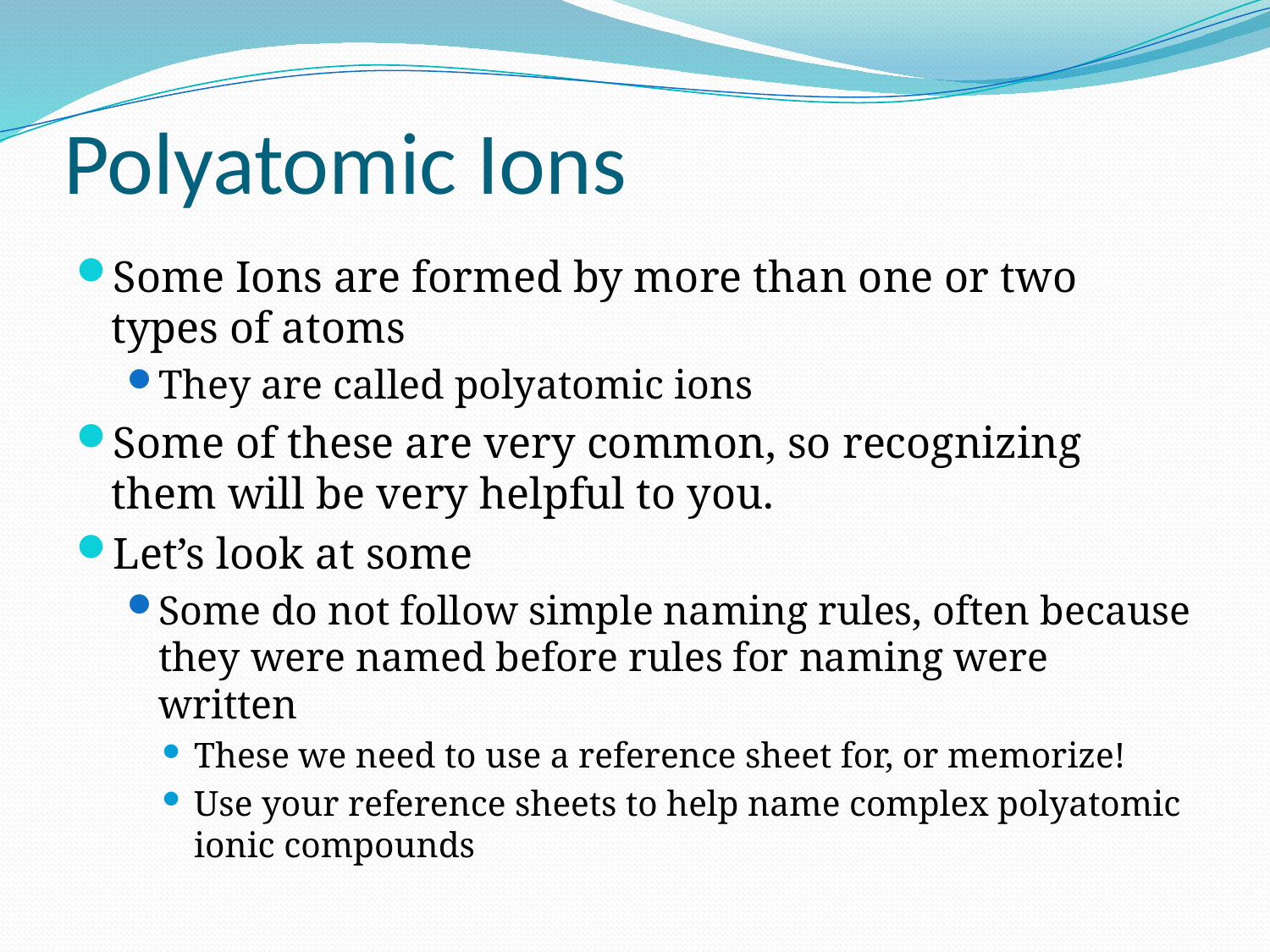

# Polyatomic Ions
Some Ions are formed by more than one or two types of atoms
They are called polyatomic ions
Some of these are very common, so recognizing them will be very helpful to you.
Let’s look at some
Some do not follow simple naming rules, often because they were named before rules for naming were written
These we need to use a reference sheet for, or memorize!
Use your reference sheets to help name complex polyatomic ionic compounds